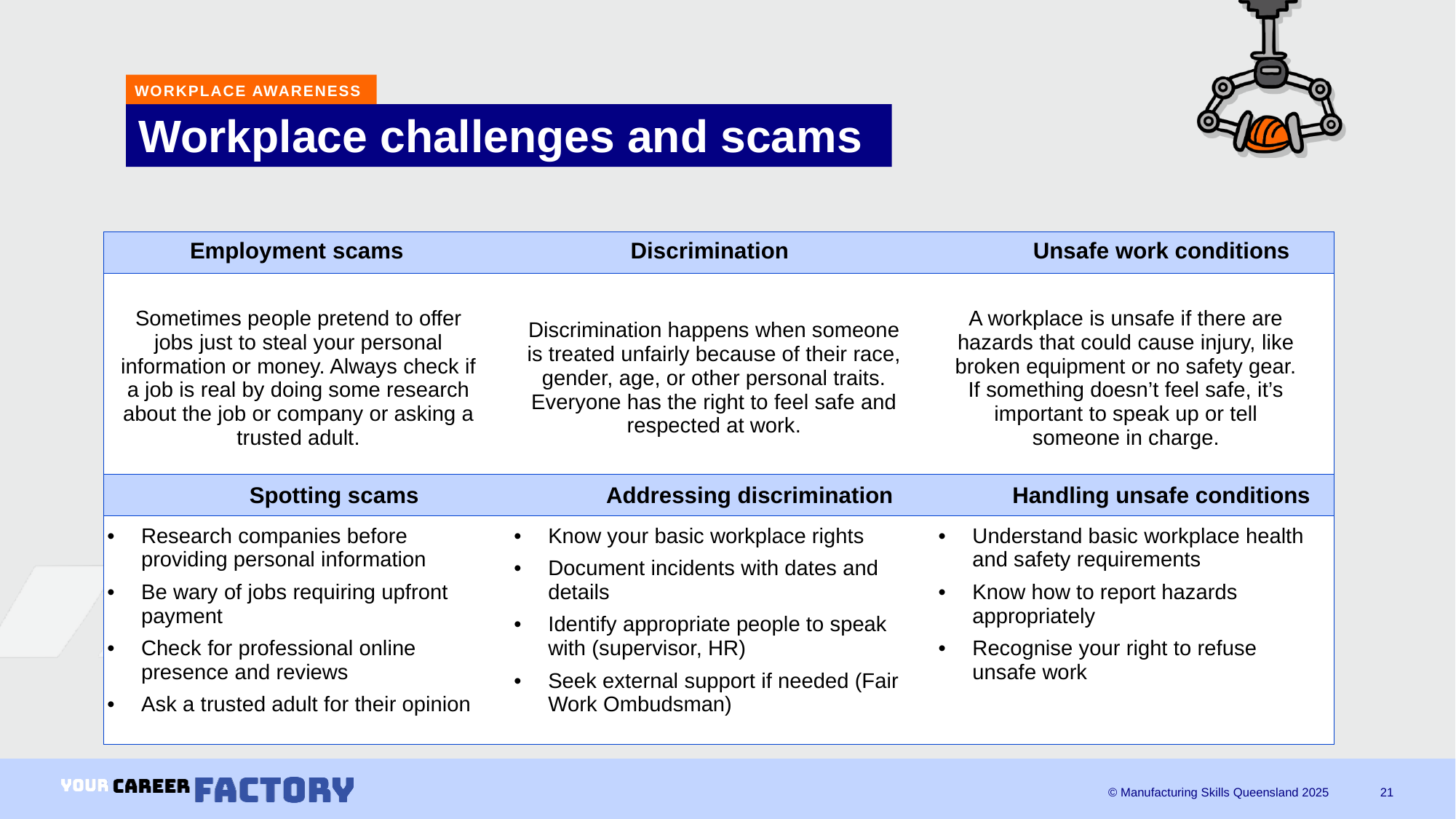

WORKPLACE AWARENESS
# Workplace challenges and scams
| Employment scams | Discrimination | Unsafe work conditions |
| --- | --- | --- |
| Sometimes people pretend to offer jobs just to steal your personal information or money. Always check if a job is real by doing some research about the job or company or asking a trusted adult. | Discrimination happens when someone is treated unfairly because of their race, gender, age, or other personal traits. Everyone has the right to feel safe and respected at work. | A workplace is unsafe if there are hazards that could cause injury, like broken equipment or no safety gear. If something doesn’t feel safe, it’s important to speak up or tell someone in charge. |
| Spotting scams | Addressing discrimination | Handling unsafe conditions |
| Research companies before providing personal information Be wary of jobs requiring upfront payment Check for professional online presence and reviews Ask a trusted adult for their opinion | Know your basic workplace rights Document incidents with dates and details Identify appropriate people to speak with (supervisor, HR) Seek external support if needed (Fair Work Ombudsman) | Understand basic workplace health and safety requirements Know how to report hazards appropriately Recognise your right to refuse unsafe work |